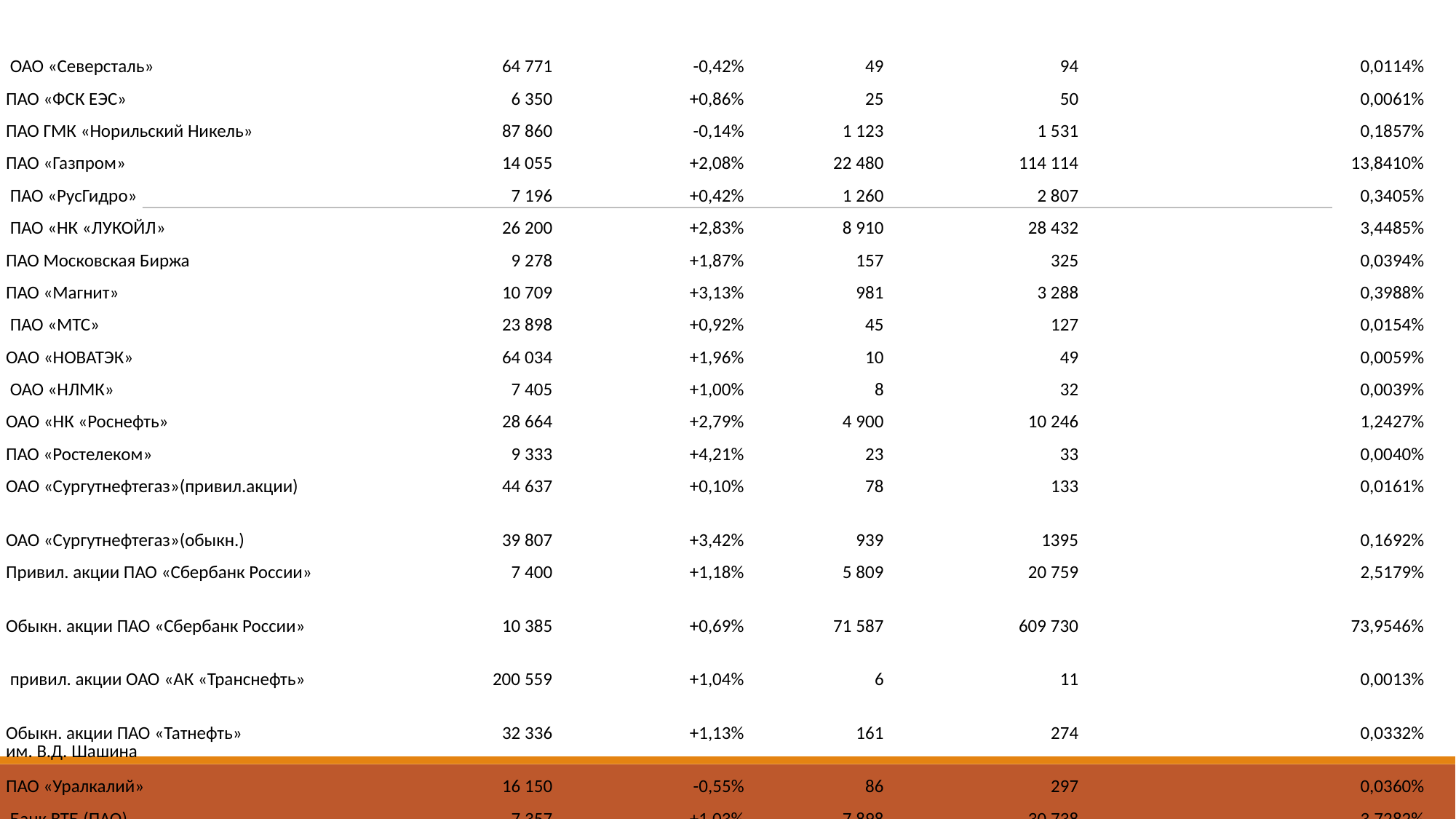

| Компания | Последняя сделка | Изменение к закрытию | Сделки | Объем торгов(контр.) | Доля компаний в объеме торгов |
| --- | --- | --- | --- | --- | --- |
| ОАО «Северсталь» | 64 771 | -0,42% | 49 | 94 | 0,0114% |
| ПАО «ФСК ЕЭС» | 6 350 | +0,86% | 25 | 50 | 0,0061% |
| ПАО ГМК «Норильский Никель» | 87 860 | -0,14% | 1 123 | 1 531 | 0,1857% |
| ПАО «Газпром» | 14 055 | +2,08% | 22 480 | 114 114 | 13,8410% |
| ПАО «РусГидро» | 7 196 | +0,42% | 1 260 | 2 807 | 0,3405% |
| ПАО «НК «ЛУКОЙЛ» | 26 200 | +2,83% | 8 910 | 28 432 | 3,4485% |
| ПАО Московская Биржа | 9 278 | +1,87% | 157 | 325 | 0,0394% |
| ПАО «Магнит» | 10 709 | +3,13% | 981 | 3 288 | 0,3988% |
| ПАО «МТС» | 23 898 | +0,92% | 45 | 127 | 0,0154% |
| ОАО «НОВАТЭК» | 64 034 | +1,96% | 10 | 49 | 0,0059% |
| ОАО «НЛМК» | 7 405 | +1,00% | 8 | 32 | 0,0039% |
| ОАО «НК «Роснефть» | 28 664 | +2,79% | 4 900 | 10 246 | 1,2427% |
| ПАО «Ростелеком» | 9 333 | +4,21% | 23 | 33 | 0,0040% |
| ОАО «Сургутнефтегаз»(привил.акции) | 44 637 | +0,10% | 78 | 133 | 0,0161% |
| ОАО «Сургутнефтегаз»(обыкн.) | 39 807 | +3,42% | 939 | 1395 | 0,1692% |
| Привил. акции ПАО «Сбербанк России» | 7 400 | +1,18% | 5 809 | 20 759 | 2,5179% |
| Обыкн. акции ПАО «Сбербанк России» | 10 385 | +0,69% | 71 587 | 609 730 | 73,9546% |
| привил. акции ОАО «АК «Транснефть» | 200 559 | +1,04% | 6 | 11 | 0,0013% |
| Обыкн. акции ПАО «Татнефть» им. В.Д. Шашина | 32 336 | +1,13% | 161 | 274 | 0,0332% |
| ПАО «Уралкалий» | 16 150 | -0,55% | 86 | 297 | 0,0360% |
| Банк ВТБ (ПАО) | 7 357 | +1,03% | 7 898 | 30 738 | 3,7282% |
| Итого: |  |  | 126535 | 824465 | 100,00% |